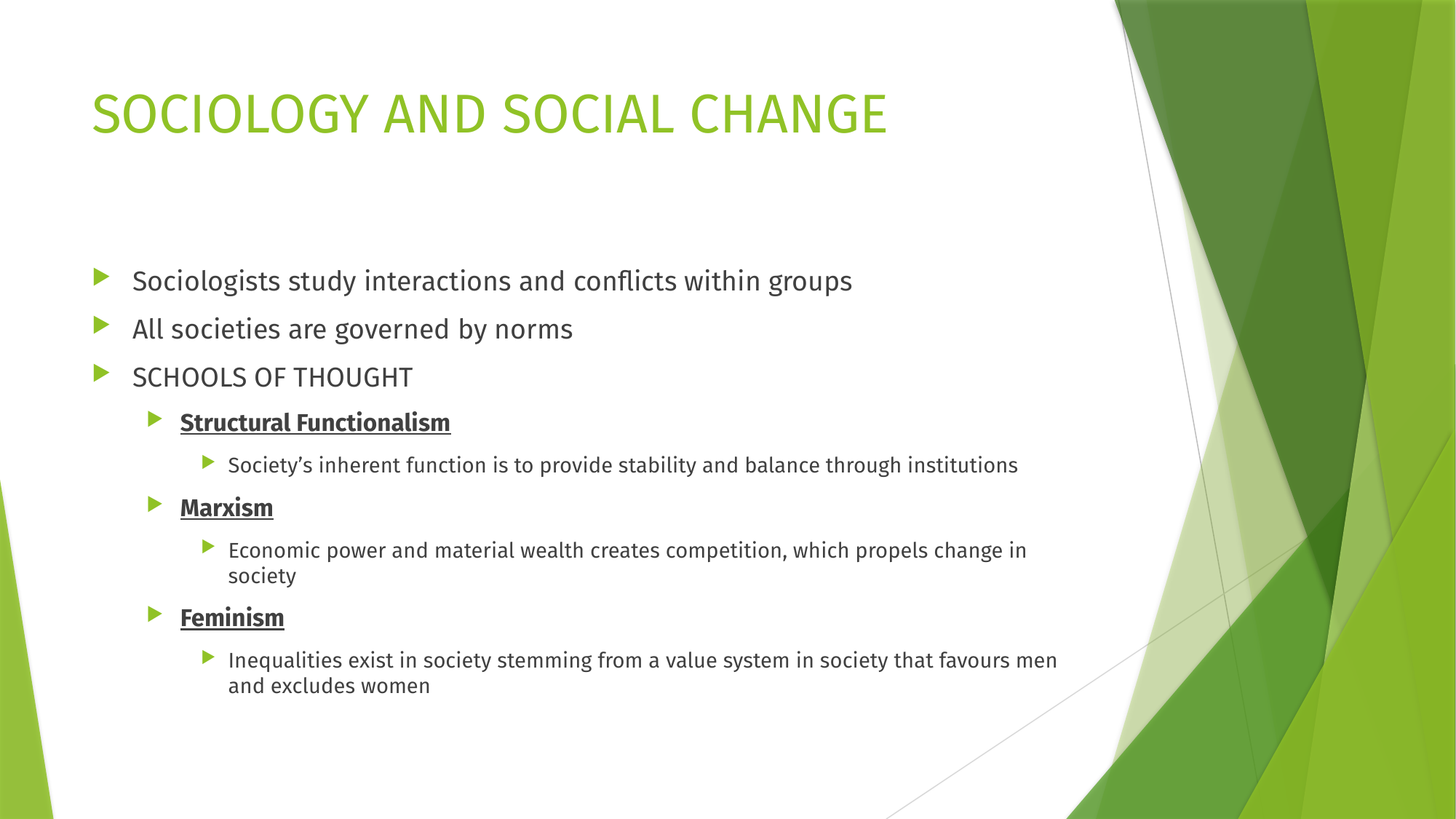

# SOCIOLOGY AND SOCIAL CHANGE
Sociologists study interactions and conflicts within groups
All societies are governed by norms
SCHOOLS OF THOUGHT
Structural Functionalism
Society’s inherent function is to provide stability and balance through institutions
Marxism
Economic power and material wealth creates competition, which propels change in society
Feminism
Inequalities exist in society stemming from a value system in society that favours men and excludes women